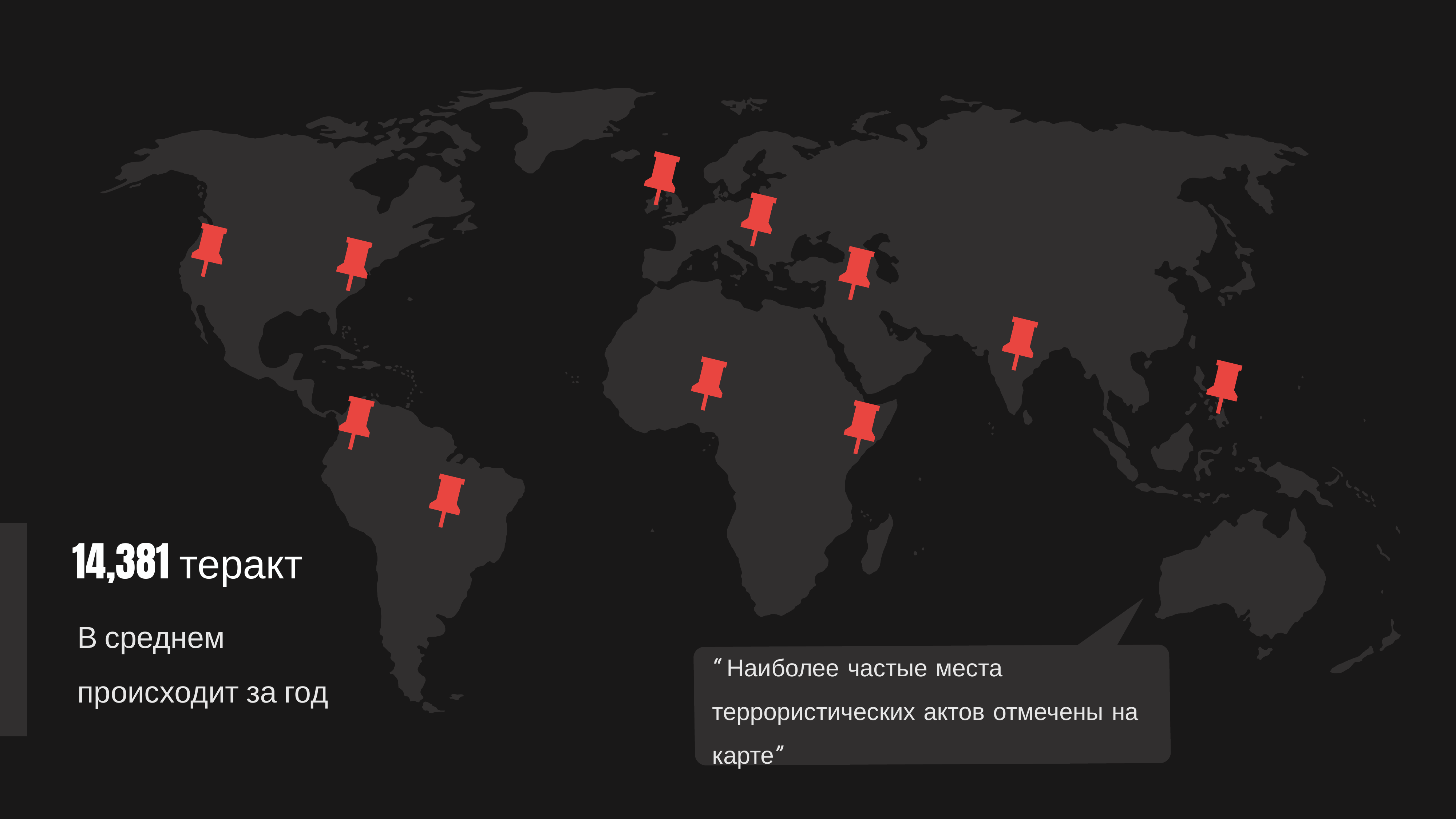

“ Наиболее частые места террористических актов отмечены на карте”

14,381 теракт
В среднем происходит за год